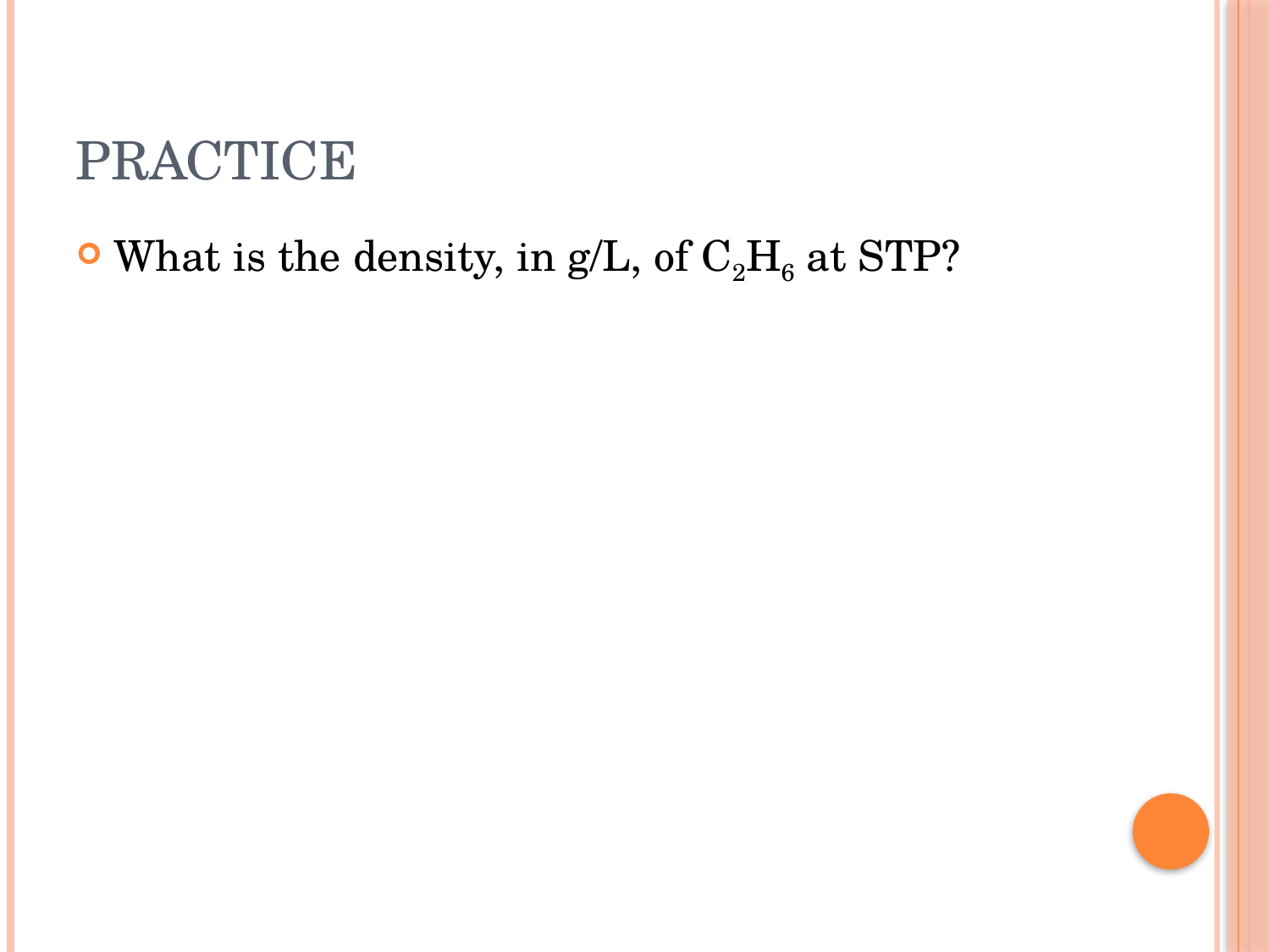

# Practice
What is the density, in g/L, of C2H6 at STP?